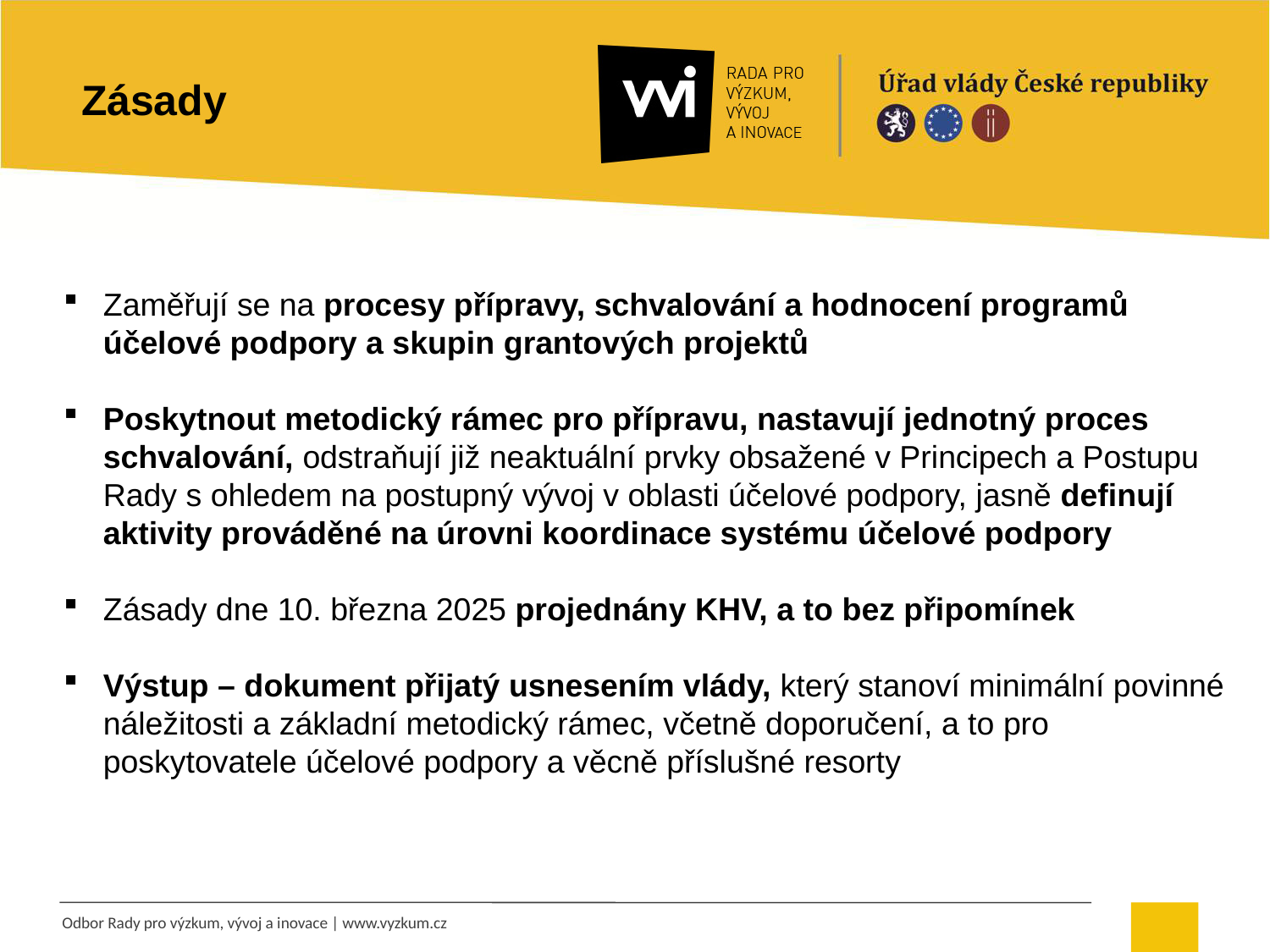

# Zásady
Zaměřují se na procesy přípravy, schvalování a hodnocení programů účelové podpory a skupin grantových projektů

Poskytnout metodický rámec pro přípravu, nastavují jednotný proces schvalování, odstraňují již neaktuální prvky obsažené v Principech a Postupu Rady s ohledem na postupný vývoj v oblasti účelové podpory, jasně definují aktivity prováděné na úrovni koordinace systému účelové podpory

Zásady dne 10. března 2025 projednány KHV, a to bez připomínek

Výstup – dokument přijatý usnesením vlády, který stanoví minimální povinné náležitosti a základní metodický rámec, včetně doporučení, a to pro poskytovatele účelové podpory a věcně příslušné resorty